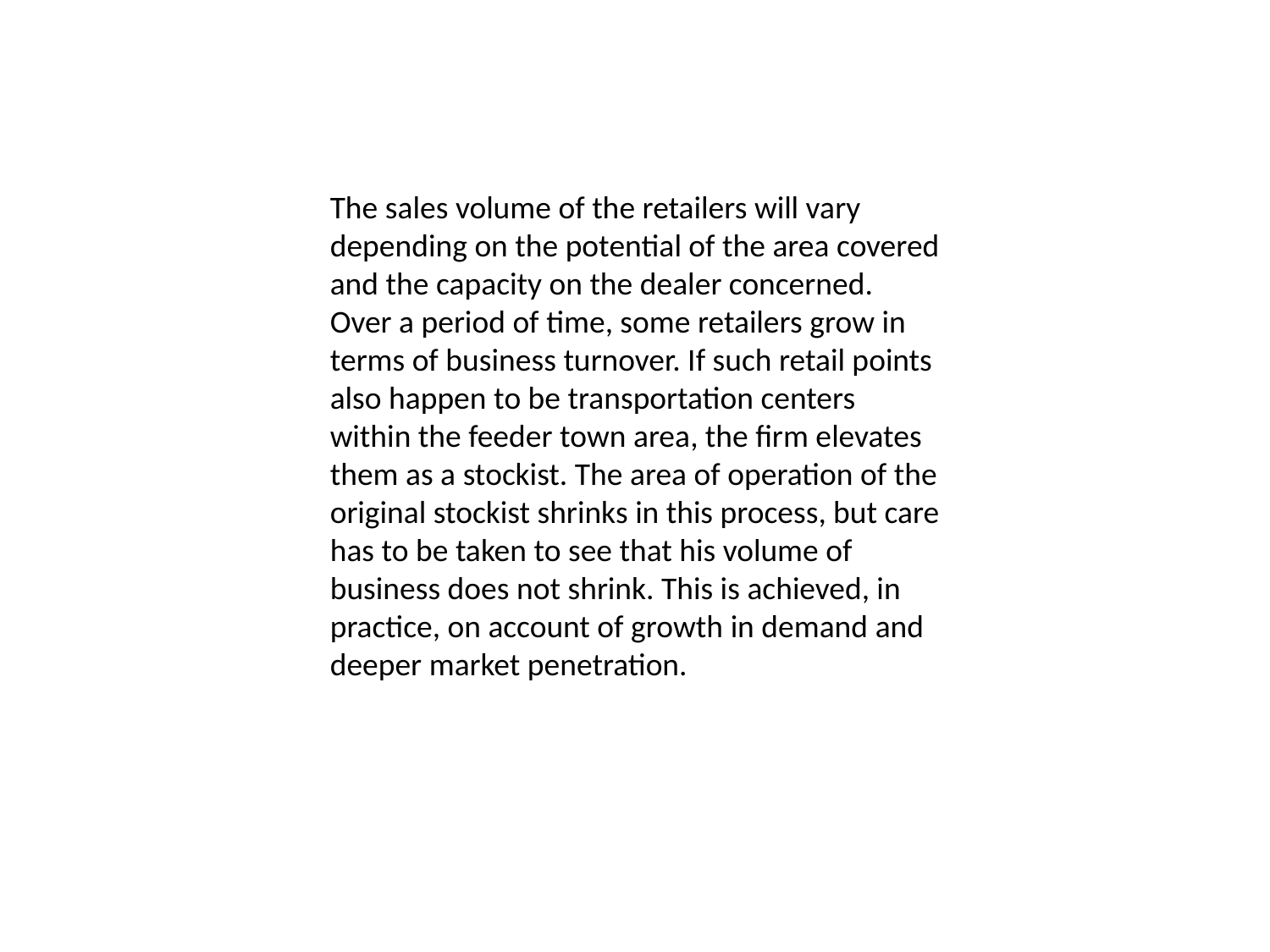

The sales volume of the retailers will vary depending on the potential of the area covered and the capacity on the dealer concerned. Over a period of time, some retailers grow in terms of business turnover. If such retail points also happen to be transportation centers within the feeder town area, the firm elevates them as a stockist. The area of operation of the original stockist shrinks in this process, but care has to be taken to see that his volume of business does not shrink. This is achieved, in practice, on account of growth in demand and deeper market penetration.